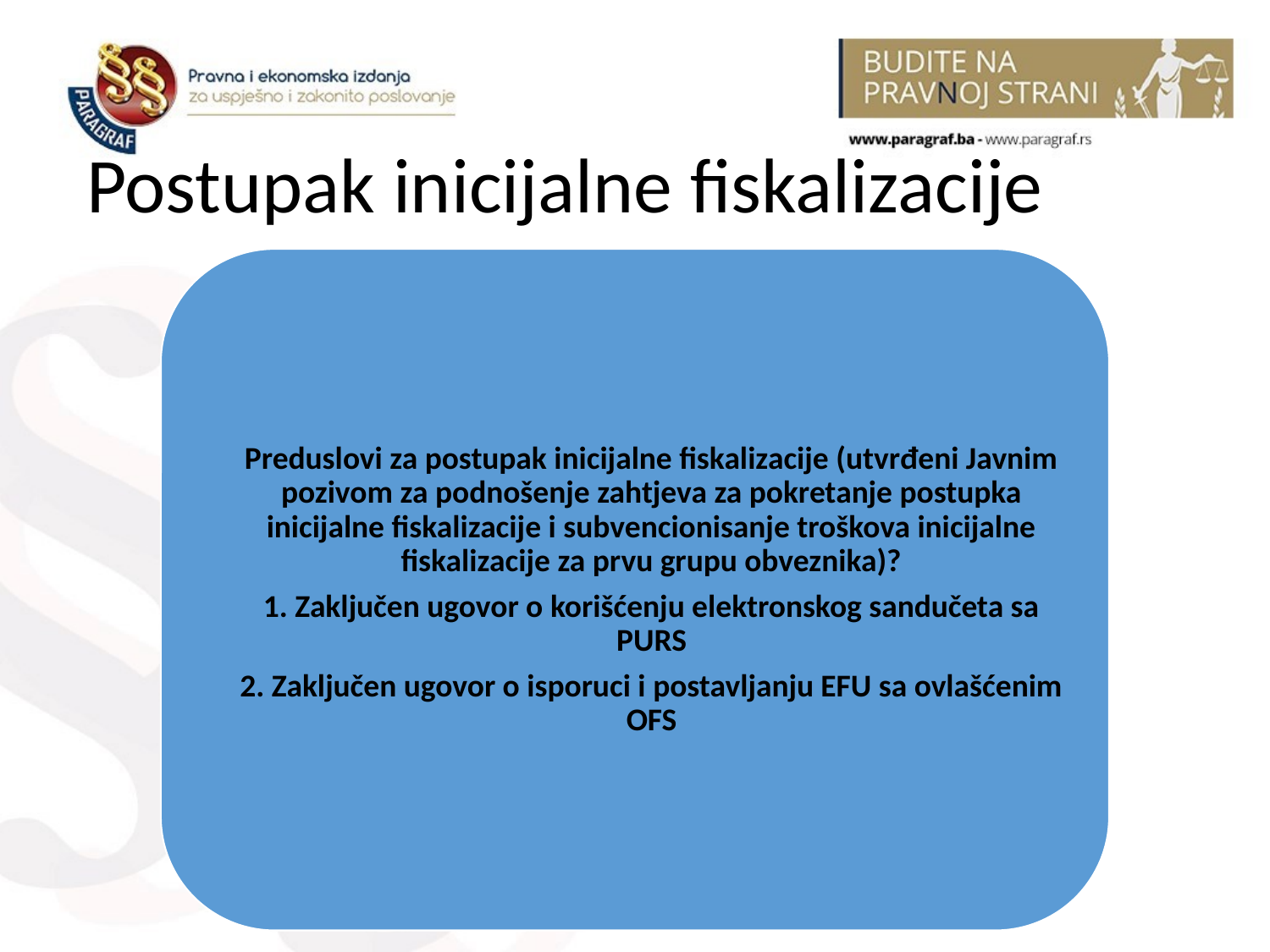

# Postupak inicijalne fiskalizacije
Preduslovi za postupak inicijalne fiskalizacije (utvrđeni Javnim pozivom za podnošenje zahtjeva za pokretanje postupka inicijalne fiskalizacije i subvencionisanje troškova inicijalne fiskalizacije za prvu grupu obveznika)?
1. Zaključen ugovor o korišćenju elektronskog sandučeta sa PURS
2. Zaključen ugovor o isporuci i postavljanju EFU sa ovlašćenim OFS